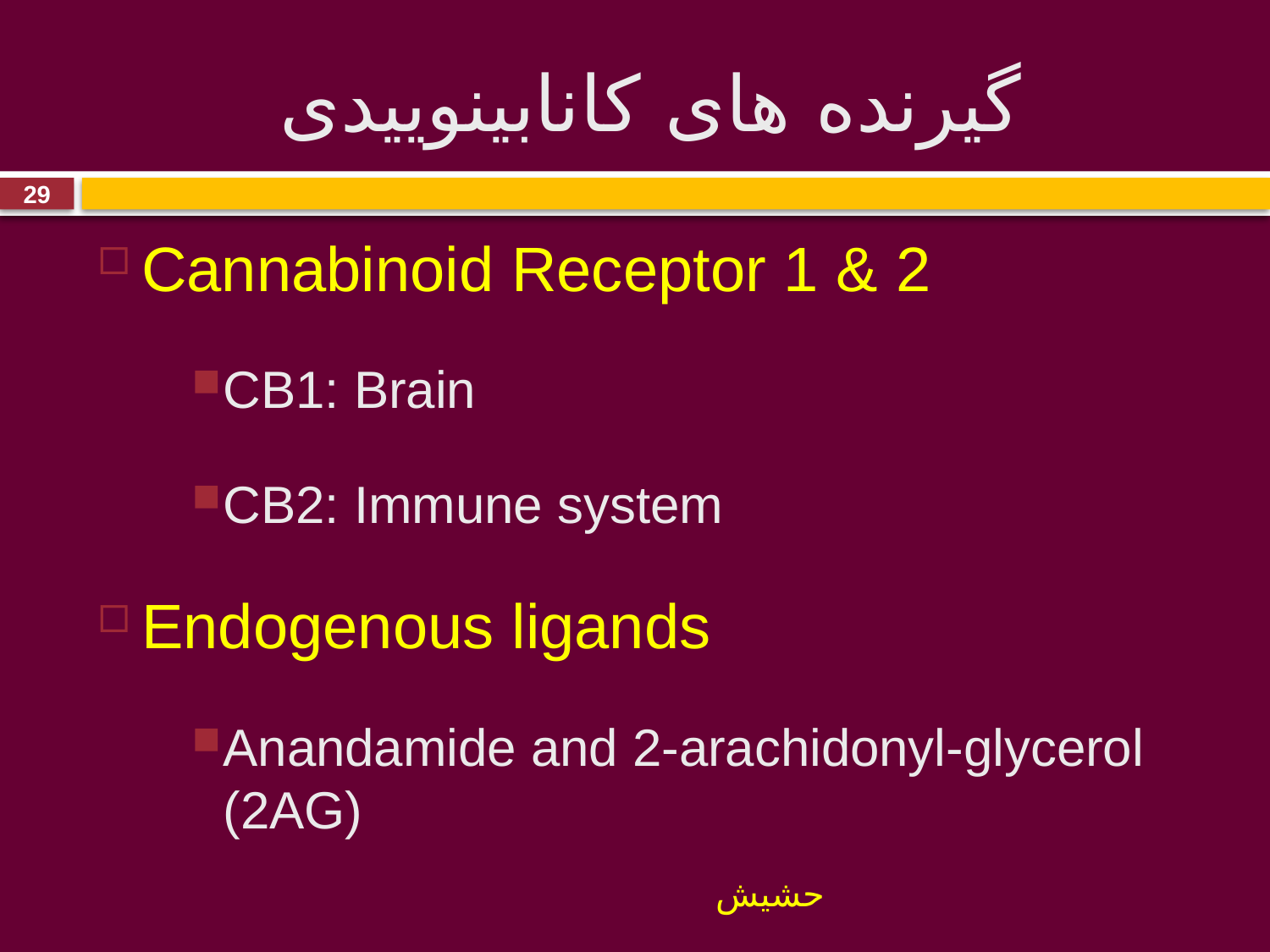

# گیرنده های کانابینوییدی
29
Cannabinoid Receptor 1 & 2
CB1: Brain
CB2: Immune system
Endogenous ligands
Anandamide and 2-arachidonyl-glycerol (2AG)
حشیش